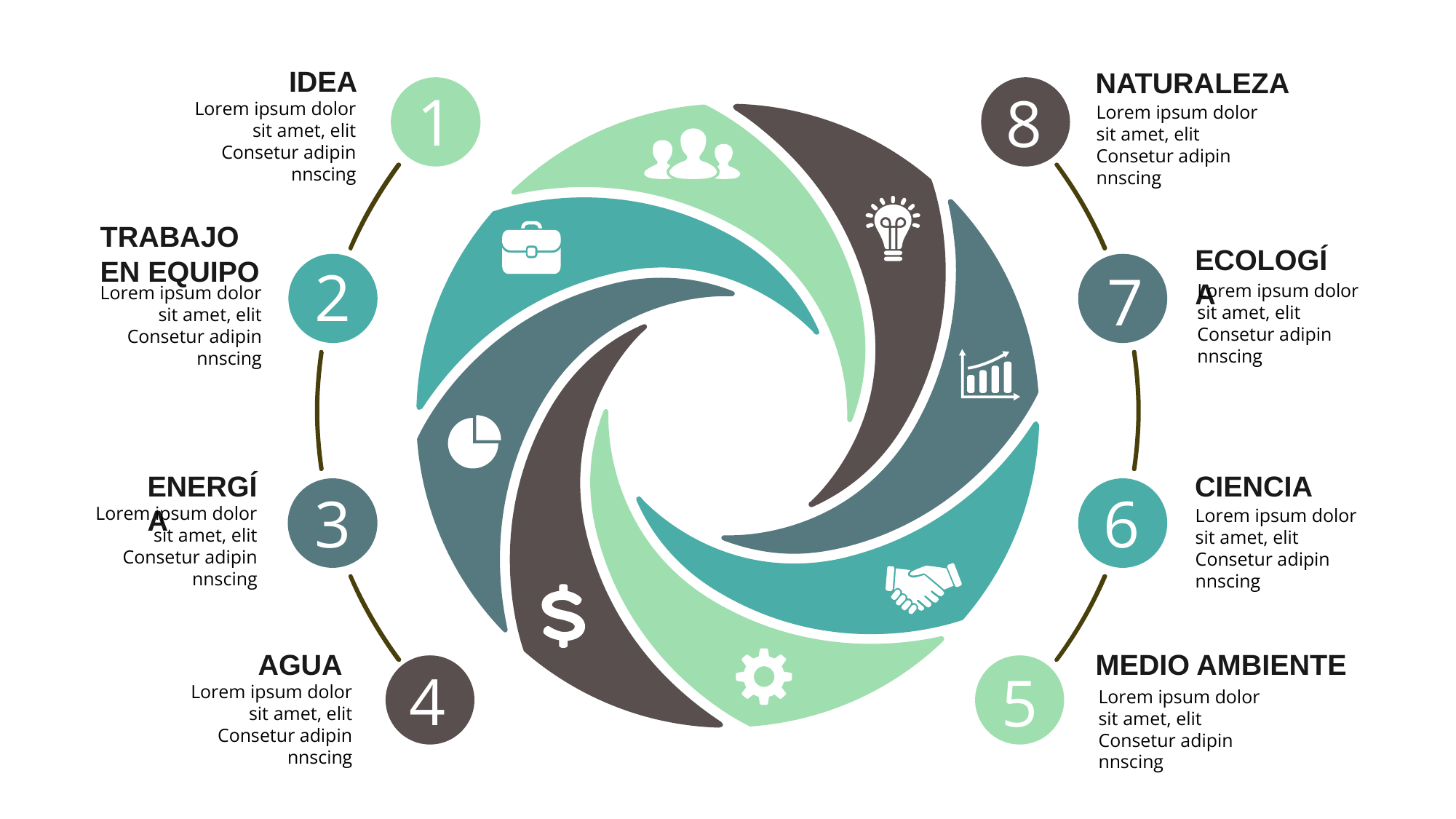

IDEA
NATURALEZA

1
8
Lorem ipsum dolor sit amet, elit Consetur adipin nnscing
Lorem ipsum dolor sit amet, elit Consetur adipin nnscing

TRABAJO EN EQUIPO

ECOLOGÍA

2
7
Lorem ipsum dolor sit amet, elit Consetur adipin nnscing
Lorem ipsum dolor sit amet, elit Consetur adipin nnscing

ENERGÍA
CIENCIA

3
6
Lorem ipsum dolor sit amet, elit Consetur adipin nnscing
Lorem ipsum dolor sit amet, elit Consetur adipin nnscing

AGUA
MEDIO AMBIENTE

4
5
Lorem ipsum dolor sit amet, elit Consetur adipin nnscing
Lorem ipsum dolor sit amet, elit Consetur adipin nnscing